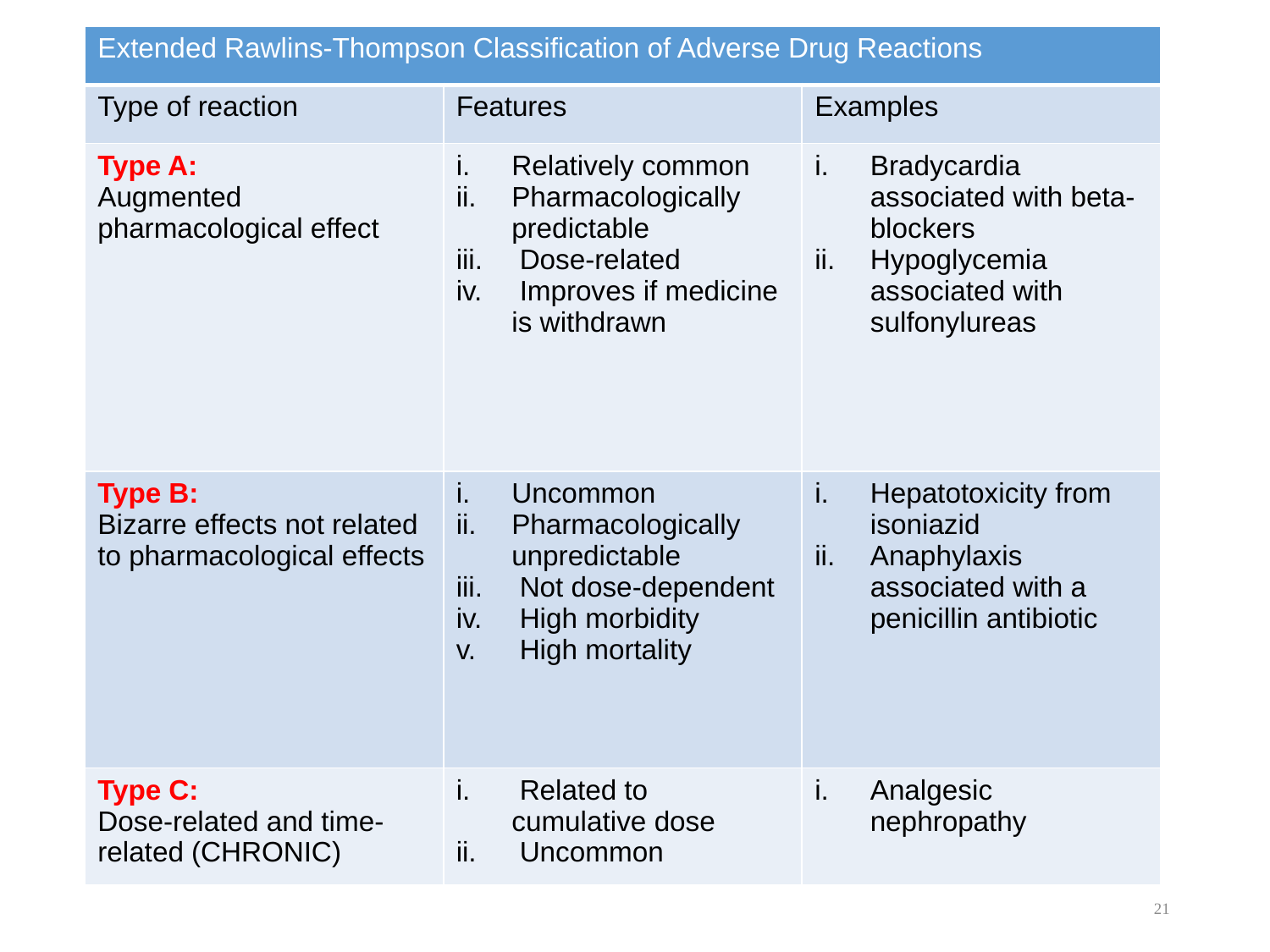

| Extended Rawlins-Thompson Classification of Adverse Drug Reactions |  |  |
| --- | --- | --- |
| Type of reaction | Features | Examples |
| Type A: Augmented pharmacological effect | Relatively common Pharmacologically predictable Dose-related Improves if medicine is withdrawn | Bradycardia associated with beta-blockers Hypoglycemia associated with sulfonylureas |
| Type B: Bizarre effects not related to pharmacological effects | Uncommon Pharmacologically unpredictable Not dose-dependent High morbidity High mortality | Hepatotoxicity from isoniazid Anaphylaxis associated with a penicillin antibiotic |
| Type C: Dose-related and time-related (CHRONIC) | Related to cumulative dose Uncommon | Analgesic nephropathy |
21